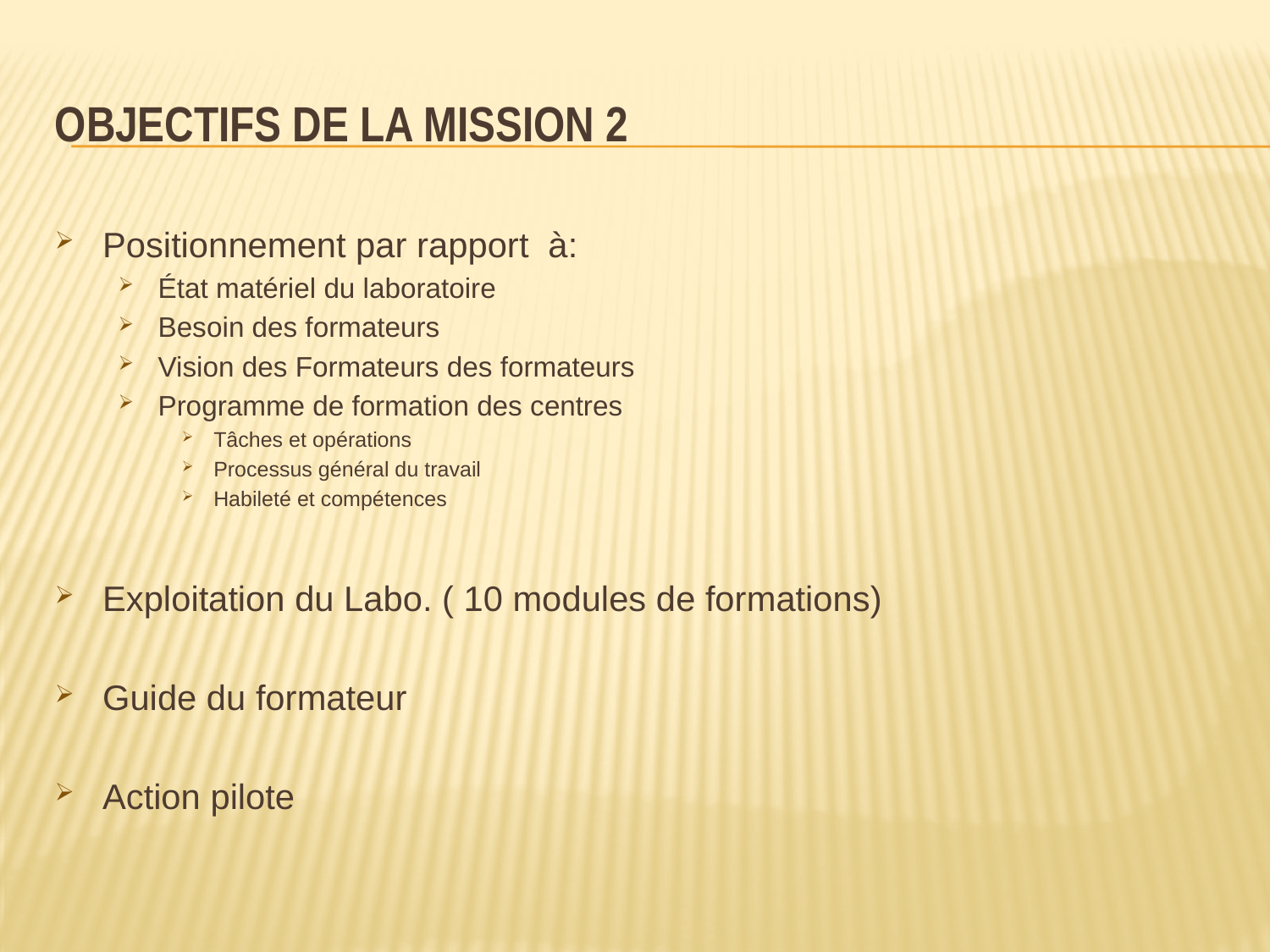

# Objectifs de la mission 2
Positionnement par rapport  à:
État matériel du laboratoire
Besoin des formateurs
Vision des Formateurs des formateurs
Programme de formation des centres
Tâches et opérations
Processus général du travail
Habileté et compétences

Exploitation du Labo. ( 10 modules de formations)

Guide du formateur

Action pilote